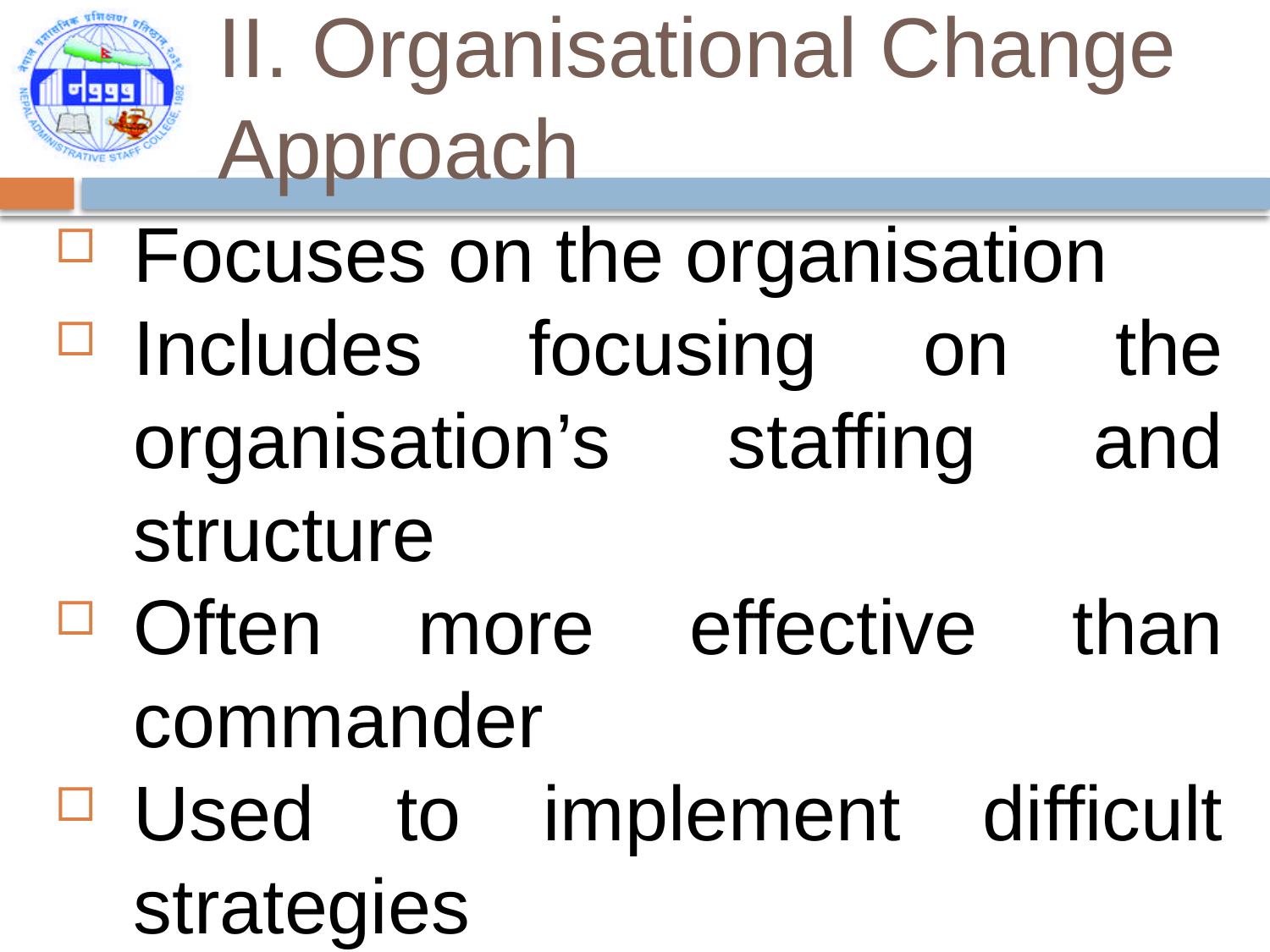

# II. Organisational Change Approach
Focuses on the organisation
Includes focusing on the organisation’s staffing and structure
Often more effective than commander
Used to implement difficult strategies